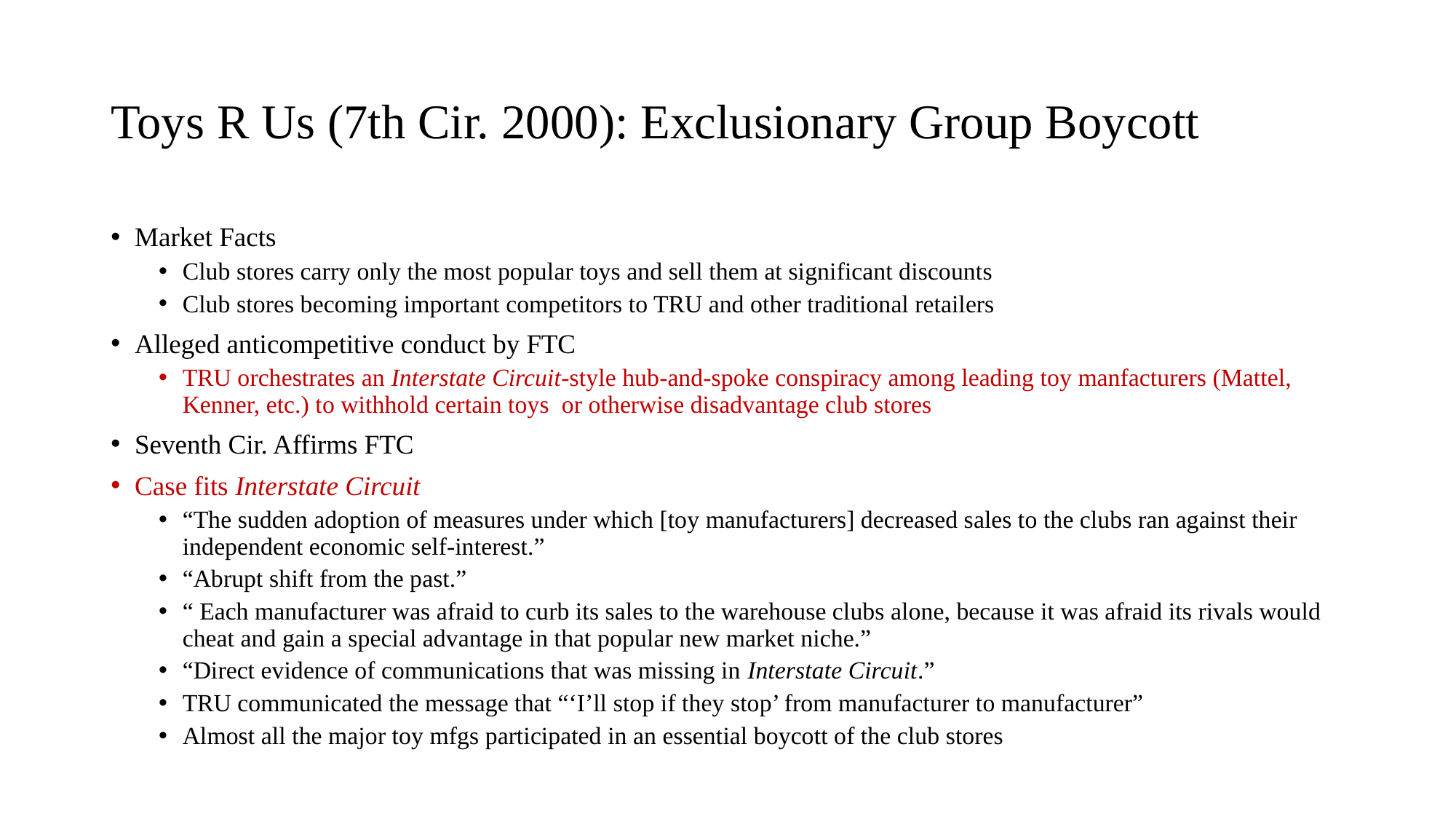

# Toys R Us (7th Cir. 2000): Exclusionary Group Boycott
Market Facts
Club stores carry only the most popular toys and sell them at significant discounts
Club stores becoming important competitors to TRU and other traditional retailers
Alleged anticompetitive conduct by FTC
TRU orchestrates an Interstate Circuit-style hub-and-spoke conspiracy among leading toy manfacturers (Mattel, Kenner, etc.) to withhold certain toys  or otherwise disadvantage club stores
Seventh Cir. Affirms FTC
Case fits Interstate Circuit
“The sudden adoption of measures under which [toy manufacturers] decreased sales to the clubs ran against their independent economic self-interest.”
“Abrupt shift from the past.”
“ Each manufacturer was afraid to curb its sales to the warehouse clubs alone, because it was afraid its rivals would cheat and gain a special advantage in that popular new market niche.”
“Direct evidence of communications that was missing in Interstate Circuit.”
TRU communicated the message that “‘I’ll stop if they stop’ from manufacturer to manufacturer”
Almost all the major toy mfgs participated in an essential boycott of the club stores